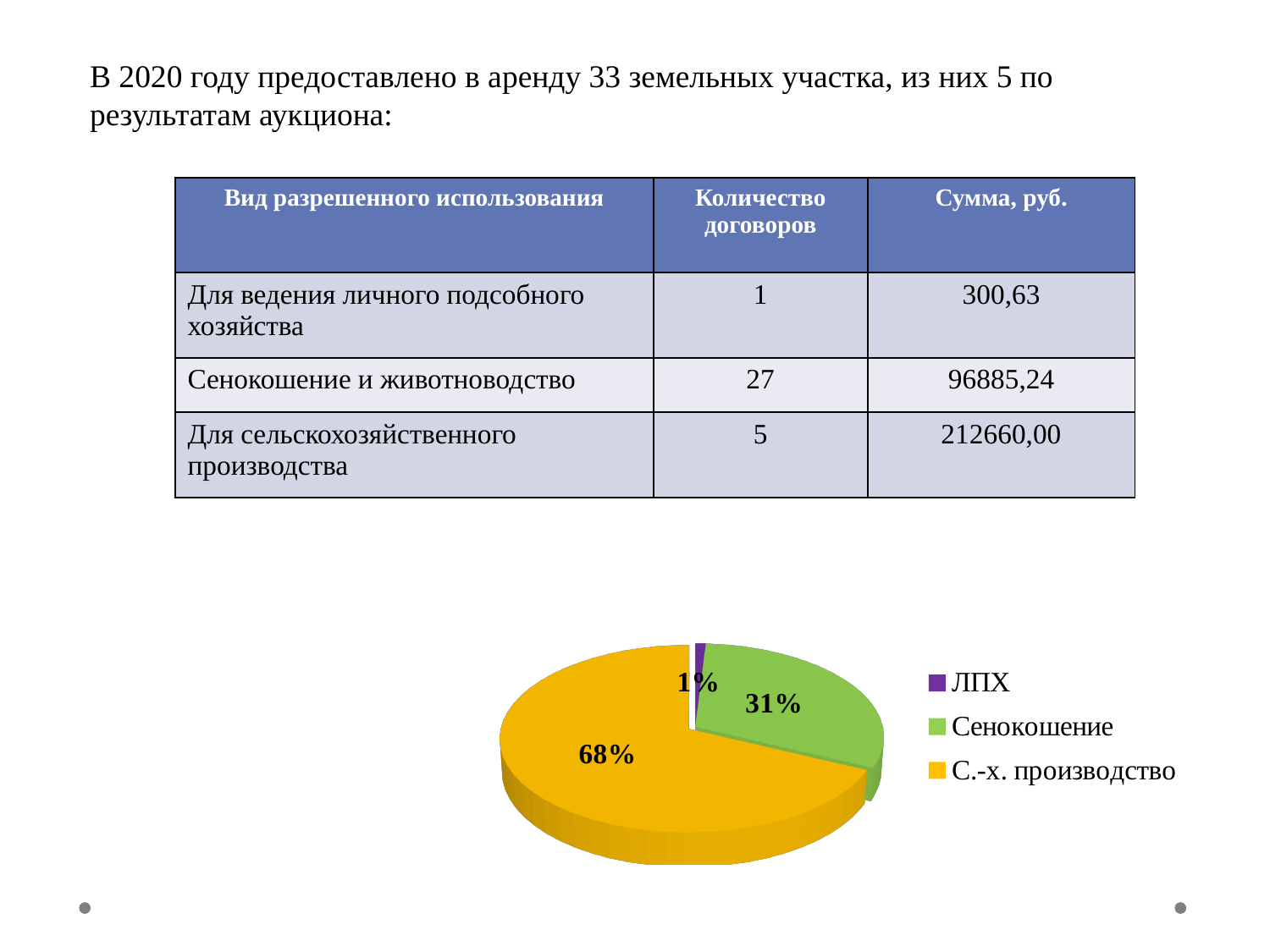

В 2020 году предоставлено в аренду 33 земельных участка, из них 5 по результатам аукциона:

| Вид разрешенного использования | Количество договоров | Сумма, руб. |
| --- | --- | --- |
| Для ведения личного подсобного хозяйства | 1 | 300,63 |
| Сенокошение и животноводство | 27 | 96885,24 |
| Для сельскохозяйственного производства | 5 | 212660,00 |

[unsupported chart]